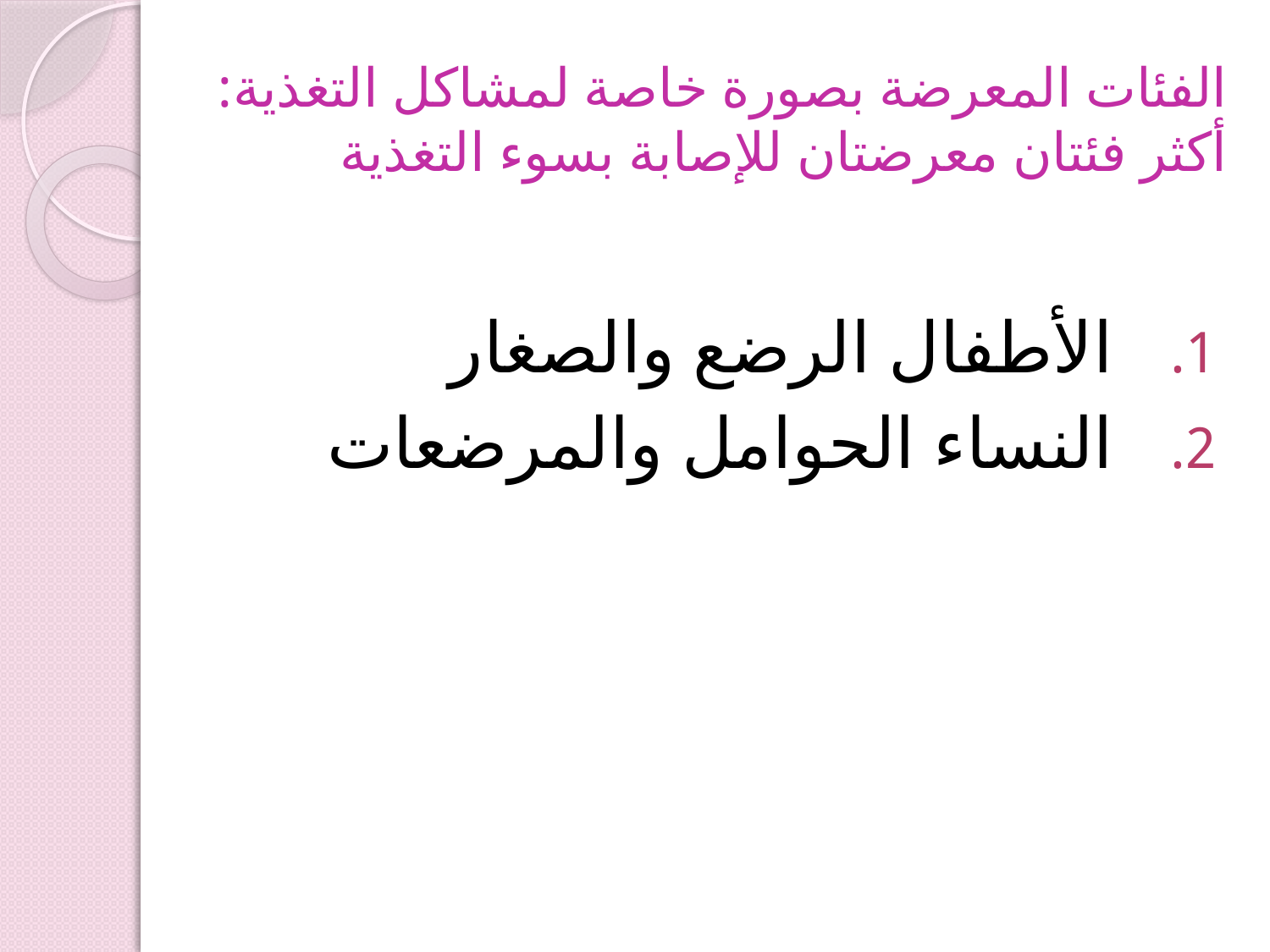

# الفئات المعرضة بصورة خاصة لمشاكل التغذية: أكثر فئتان معرضتان للإصابة بسوء التغذية

الأطفال الرضع والصغار
النساء الحوامل والمرضعات